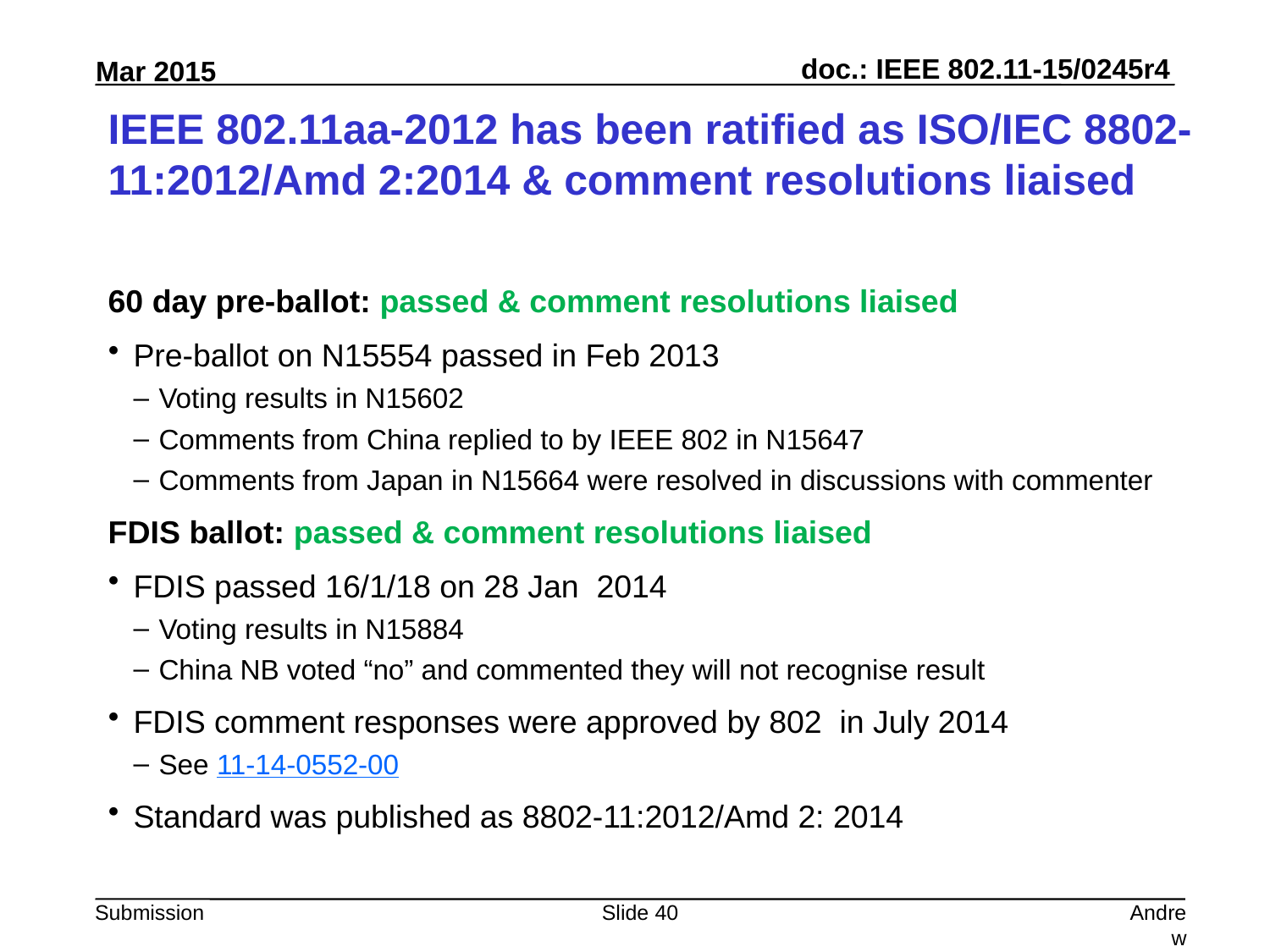

# IEEE 802.11aa-2012 has been ratified as ISO/IEC 8802-11:2012/Amd 2:2014 & comment resolutions liaised
60 day pre-ballot: passed & comment resolutions liaised
Pre-ballot on N15554 passed in Feb 2013
Voting results in N15602
Comments from China replied to by IEEE 802 in N15647
Comments from Japan in N15664 were resolved in discussions with commenter
FDIS ballot: passed & comment resolutions liaised
FDIS passed 16/1/18 on 28 Jan  2014
Voting results in N15884
China NB voted “no” and commented they will not recognise result
FDIS comment responses were approved by 802  in July 2014
See 11-14-0552-00
Standard was published as 8802-11:2012/Amd 2: 2014
Slide 40
Andrew Myles, Cisco